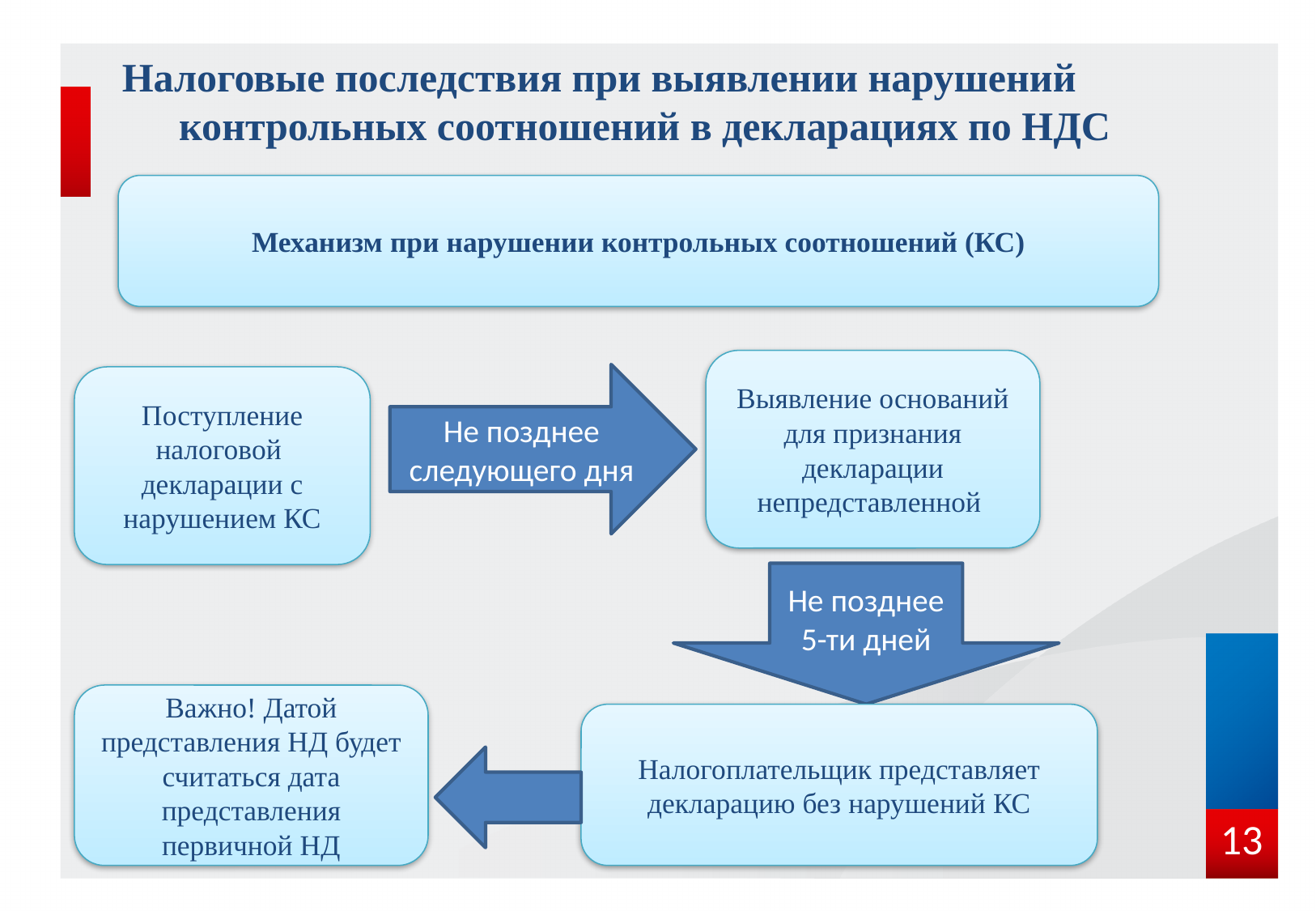

Налоговые последствия при выявлении нарушений          контрольных соотношений в декларациях по НДС
Механизм при нарушении контрольных соотношений (КС)
Выявление оснований для признания декларации непредставленной
Не позднее следующего дня
Поступление налоговой  декларации с нарушением КС

Не позднее 5-ти дней
Важно! Датой представления НД будет считаться дата представления первичной НД
Налогоплательщик представляет декларацию без нарушений КС

13